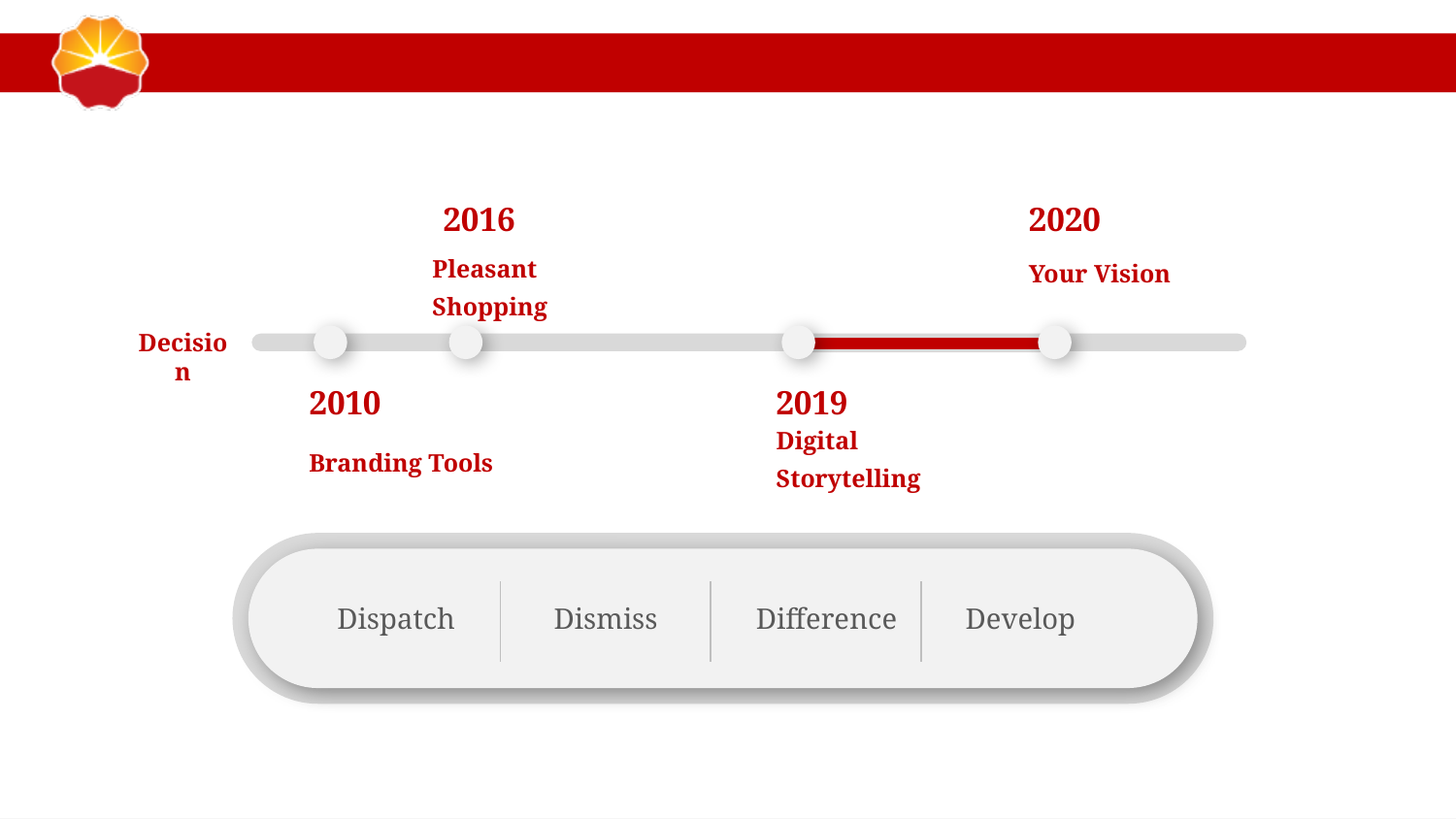

#
2020
Your Vision
2016
Pleasant Shopping
Decision

2019
Digital Storytelling
2010
Branding Tools

Dispatch
Dismiss
Difference
Develop